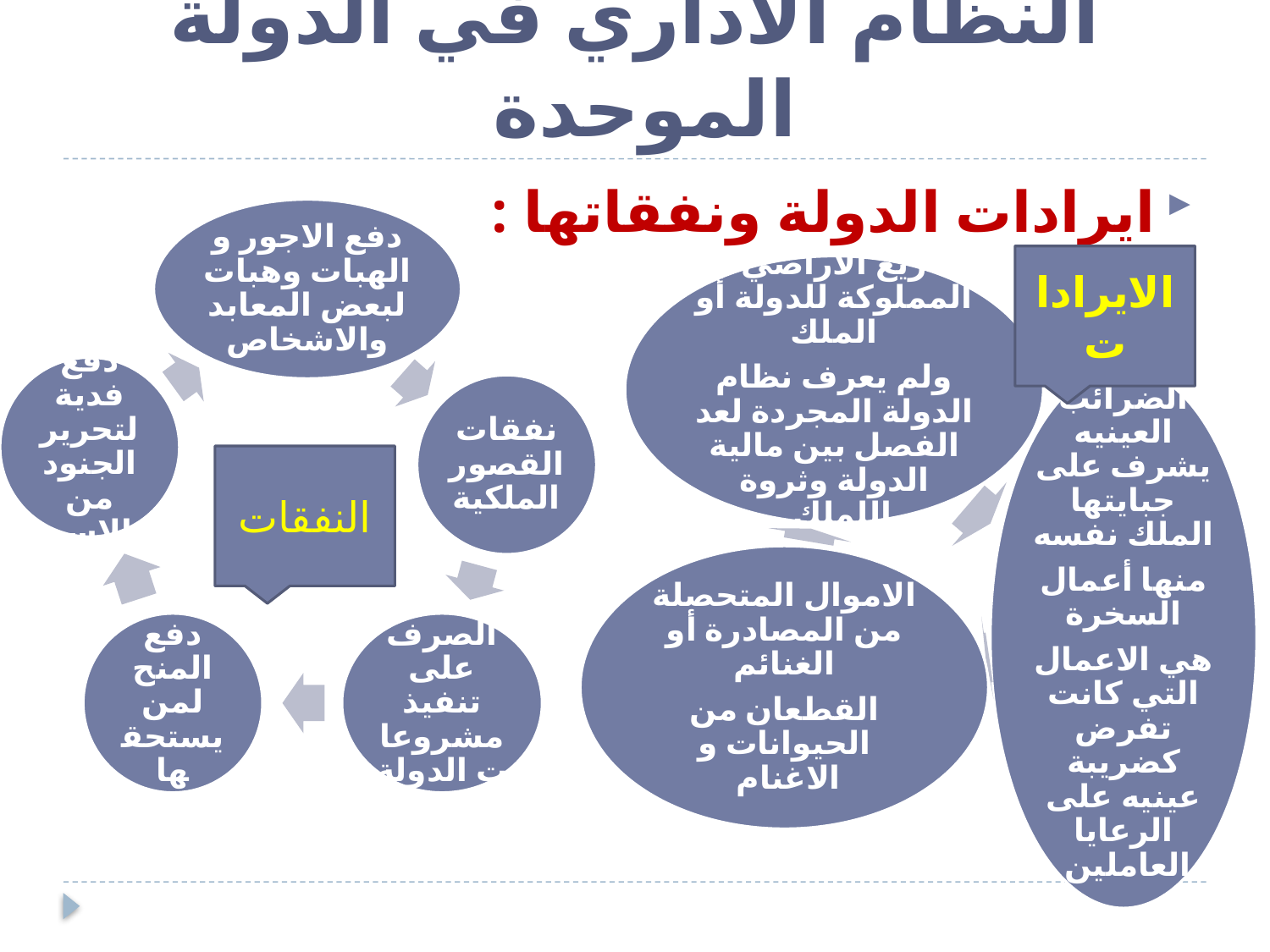

# النظام الاداري في الدولة الموحدة
دفع الاجور و الهبات وهبات لبعض المعابد والاشخاص

نفقات القصور الملكية

الصرف على تنفيذ مشروعات الدولة

دفع المنح لمن يستحقها

دفع فدية لتحرير الجنود من الاسر

ايرادات الدولة ونفقاتها :

ريع الاراضي المملوكة للدولة أو الملك
ولم يعرف نظام الدولة المجردة لعد الفصل بين مالية الدولة وثروة اللملك

حصيلة الضرائب العينيه يشرف على جبايتها الملك نفسه
منها أعمال السخرة
هي الاعمال التي كانت تفرض كضريبة عينيه على الرعايا العاملين

الاموال المتحصلة من المصادرة أو الغنائم
القطعان من الحيوانات و الاغنام

الايرادات
النفقات